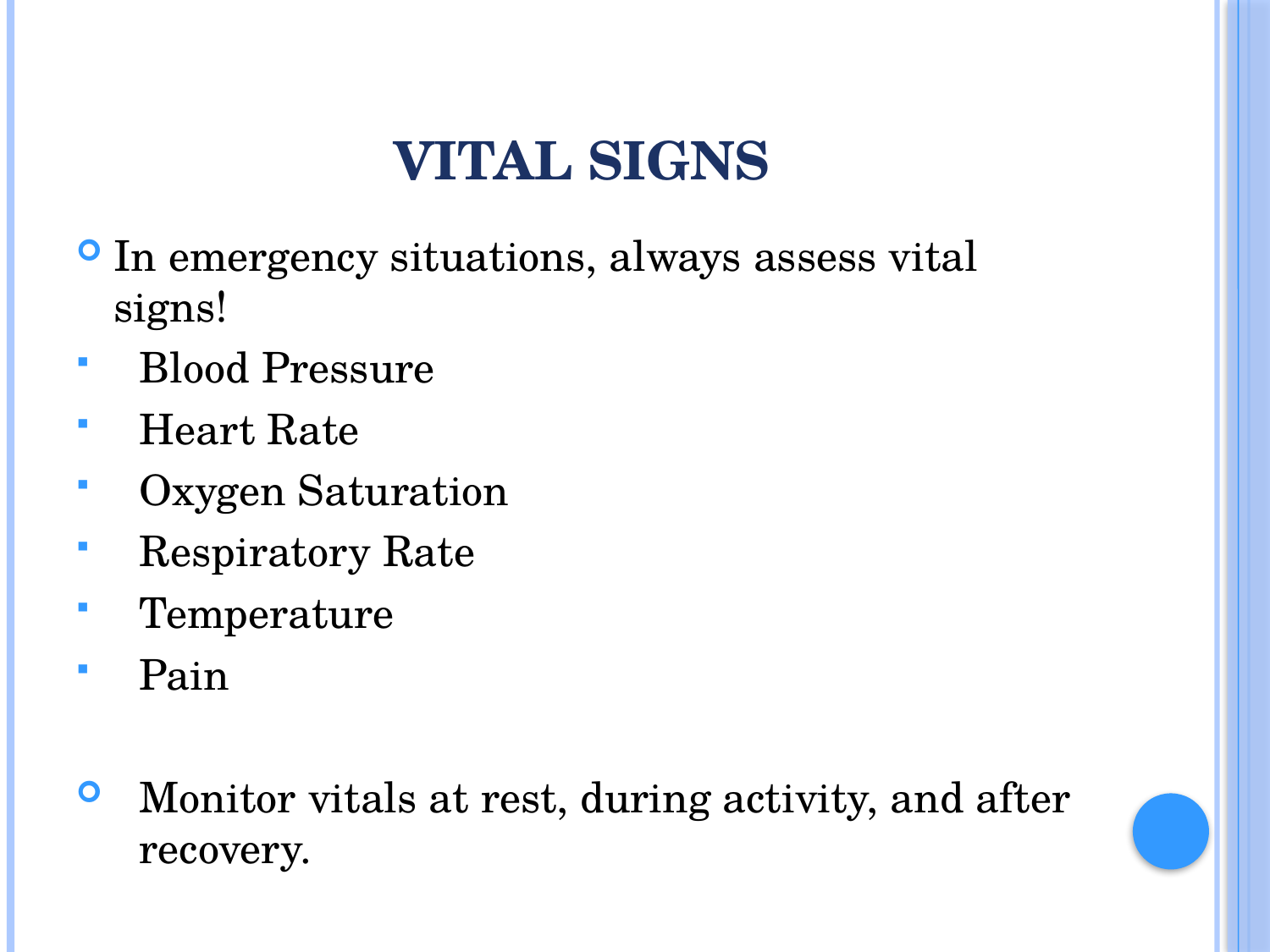

# Vital Signs
In emergency situations, always assess vital signs!
Blood Pressure
Heart Rate
Oxygen Saturation
Respiratory Rate
Temperature
Pain

Monitor vitals at rest, during activity, and after recovery.